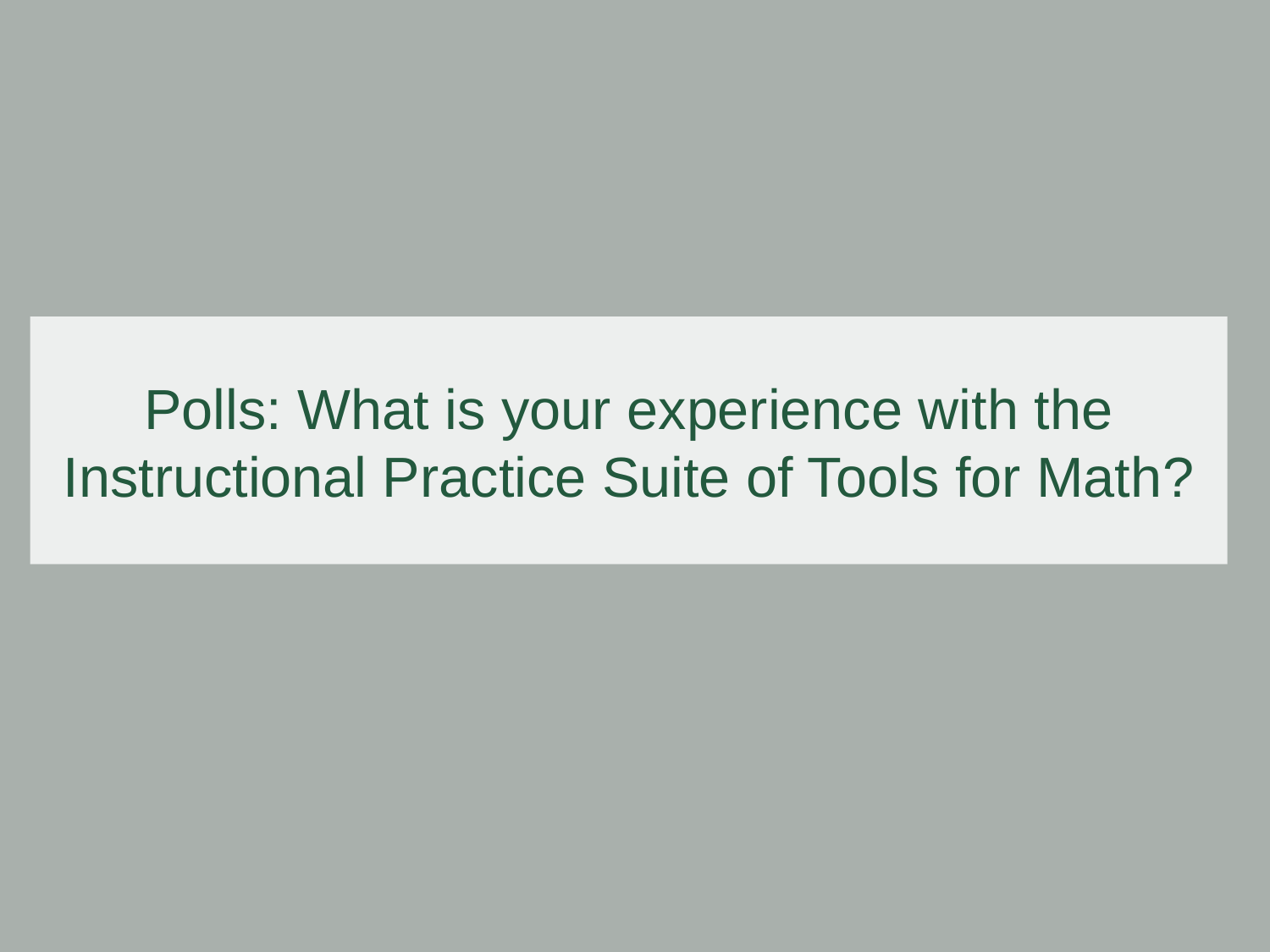

# Polls: What is your experience with the Instructional Practice Suite of Tools for Math?